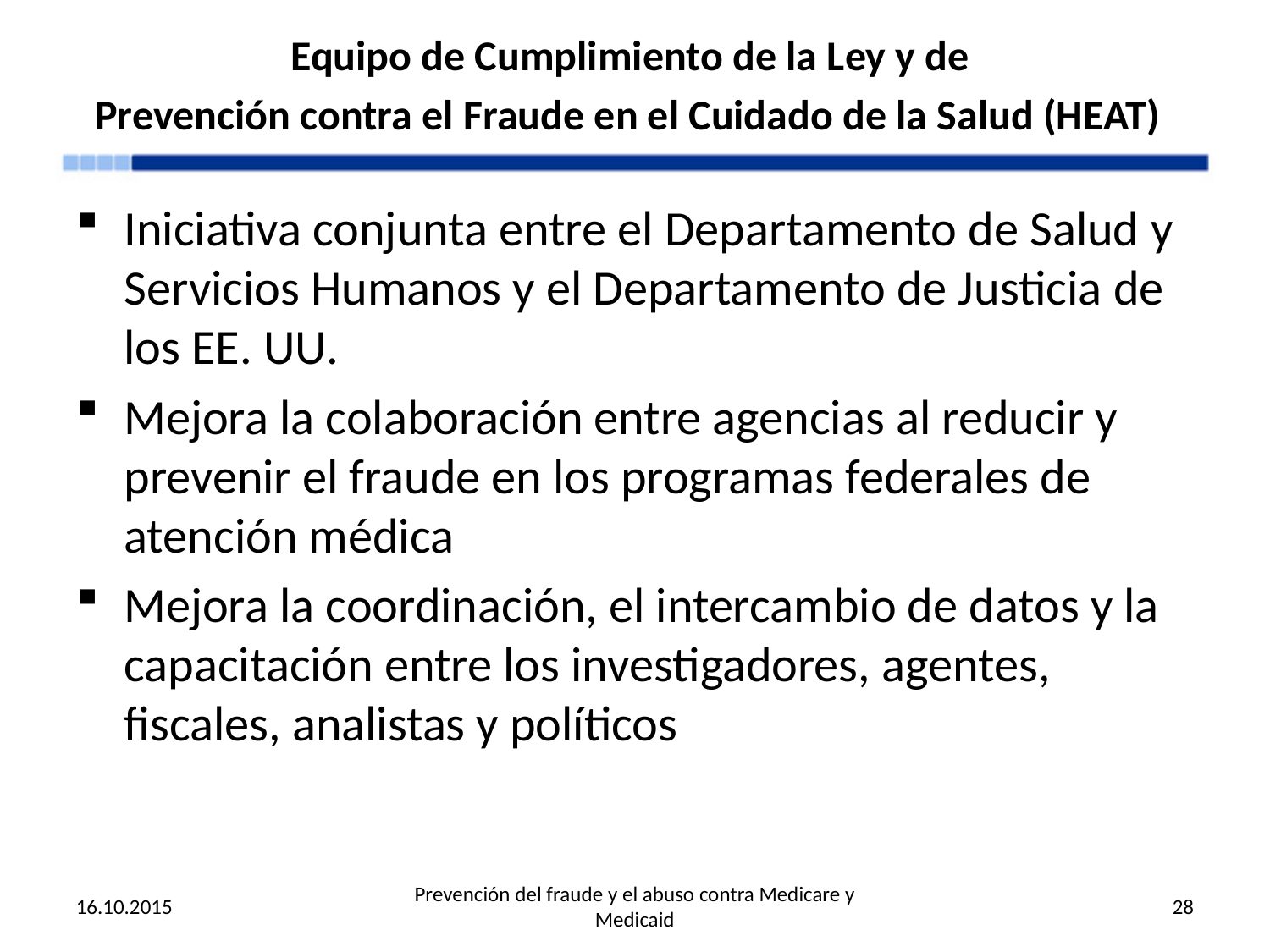

# Equipo de Cumplimiento de la Ley y de Prevención contra el Fraude en el Cuidado de la Salud (HEAT)
Iniciativa conjunta entre el Departamento de Salud y Servicios Humanos y el Departamento de Justicia de los EE. UU.
Mejora la colaboración entre agencias al reducir y prevenir el fraude en los programas federales de atención médica
Mejora la coordinación, el intercambio de datos y la capacitación entre los investigadores, agentes, fiscales, analistas y políticos
16.10.2015
Prevención del fraude y el abuso contra Medicare y Medicaid
28